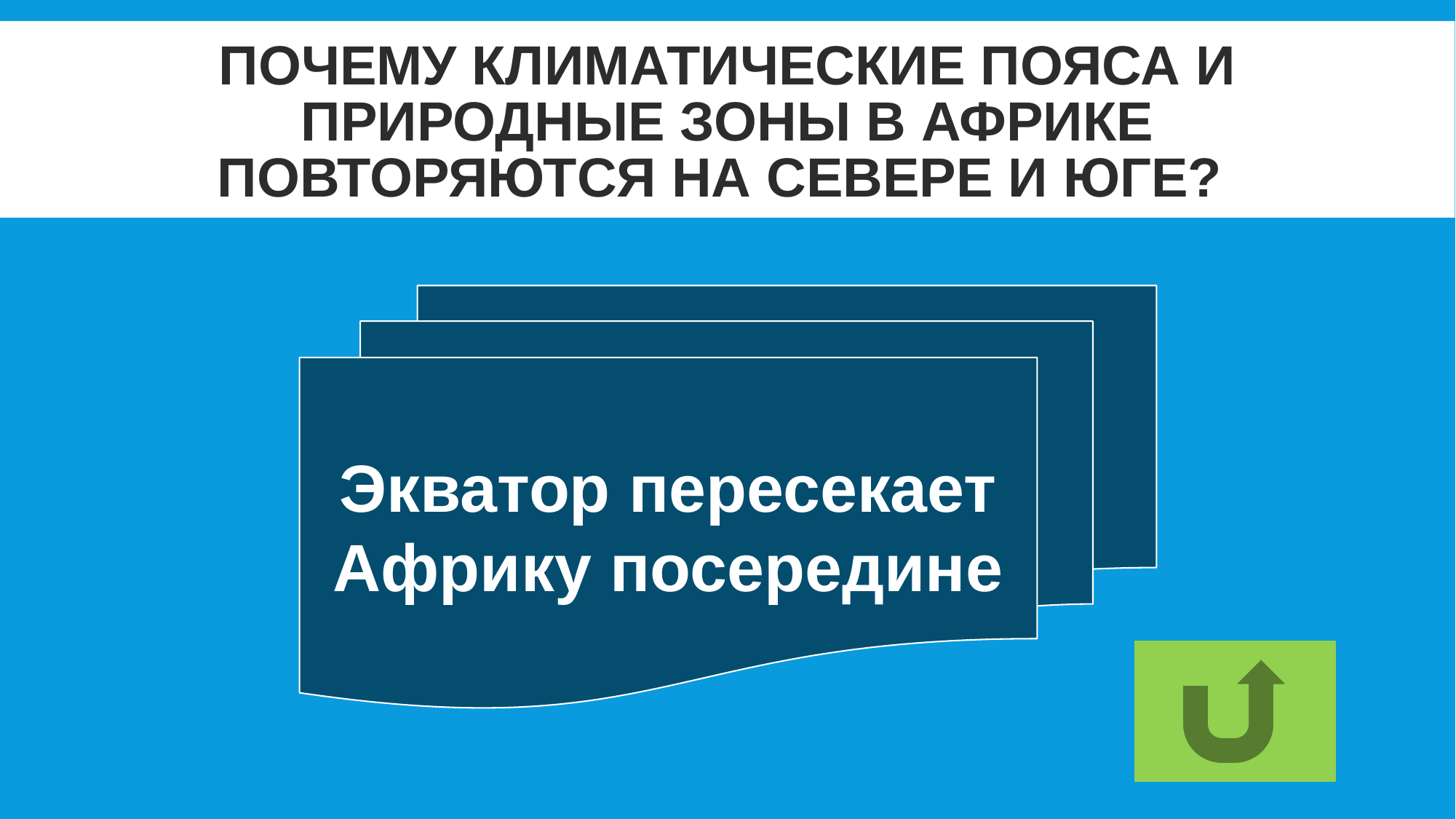

# Почему климатические пояса и природные зоны в Африке повторяются на севере и юге?

Экватор пересекает Африку посередине